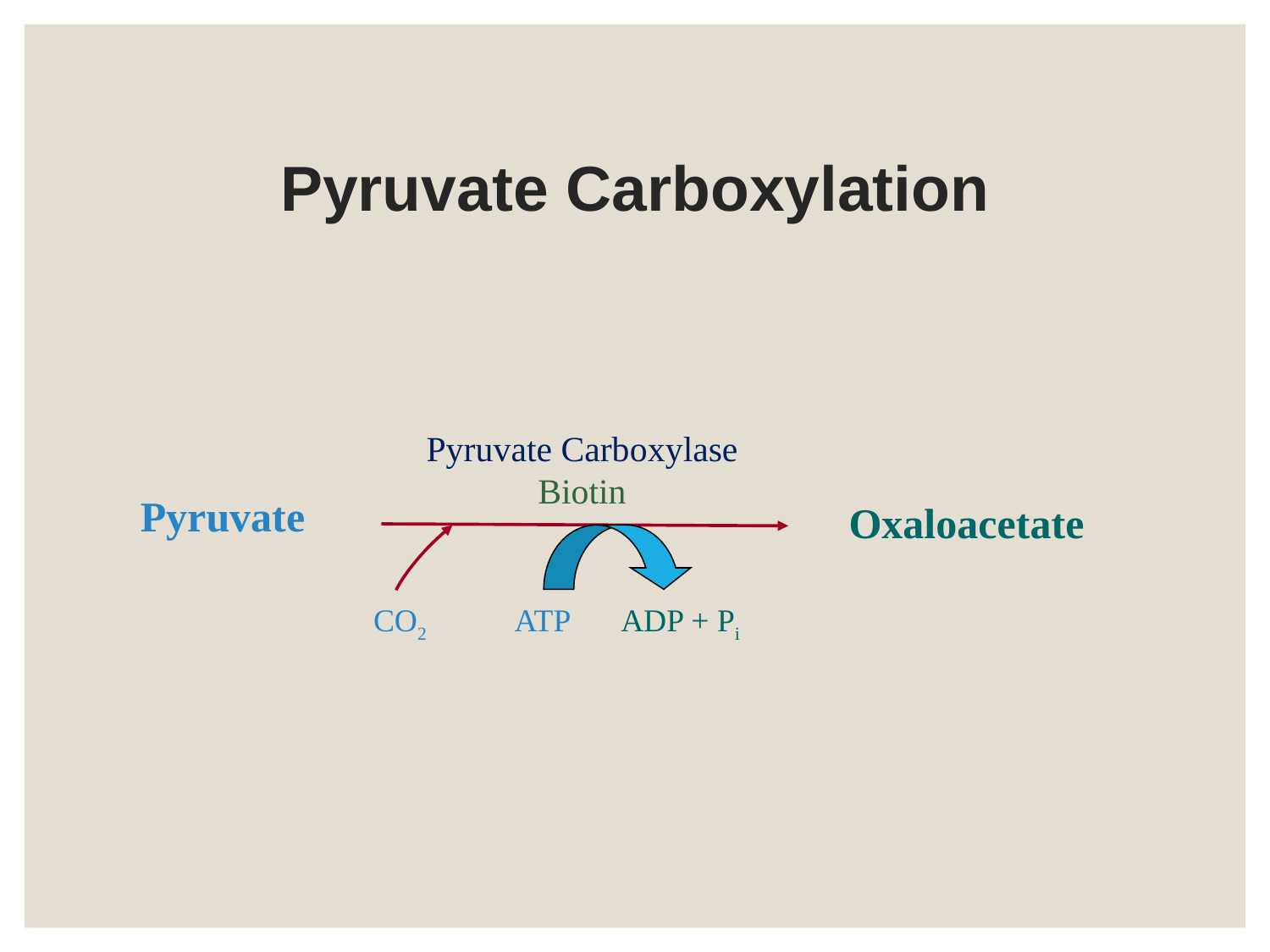

# Pyruvate Carboxylation
Pyruvate Carboxylase
Biotin

Pyruvate
Oxaloacetate

CO2
ATP
ADP + Pi